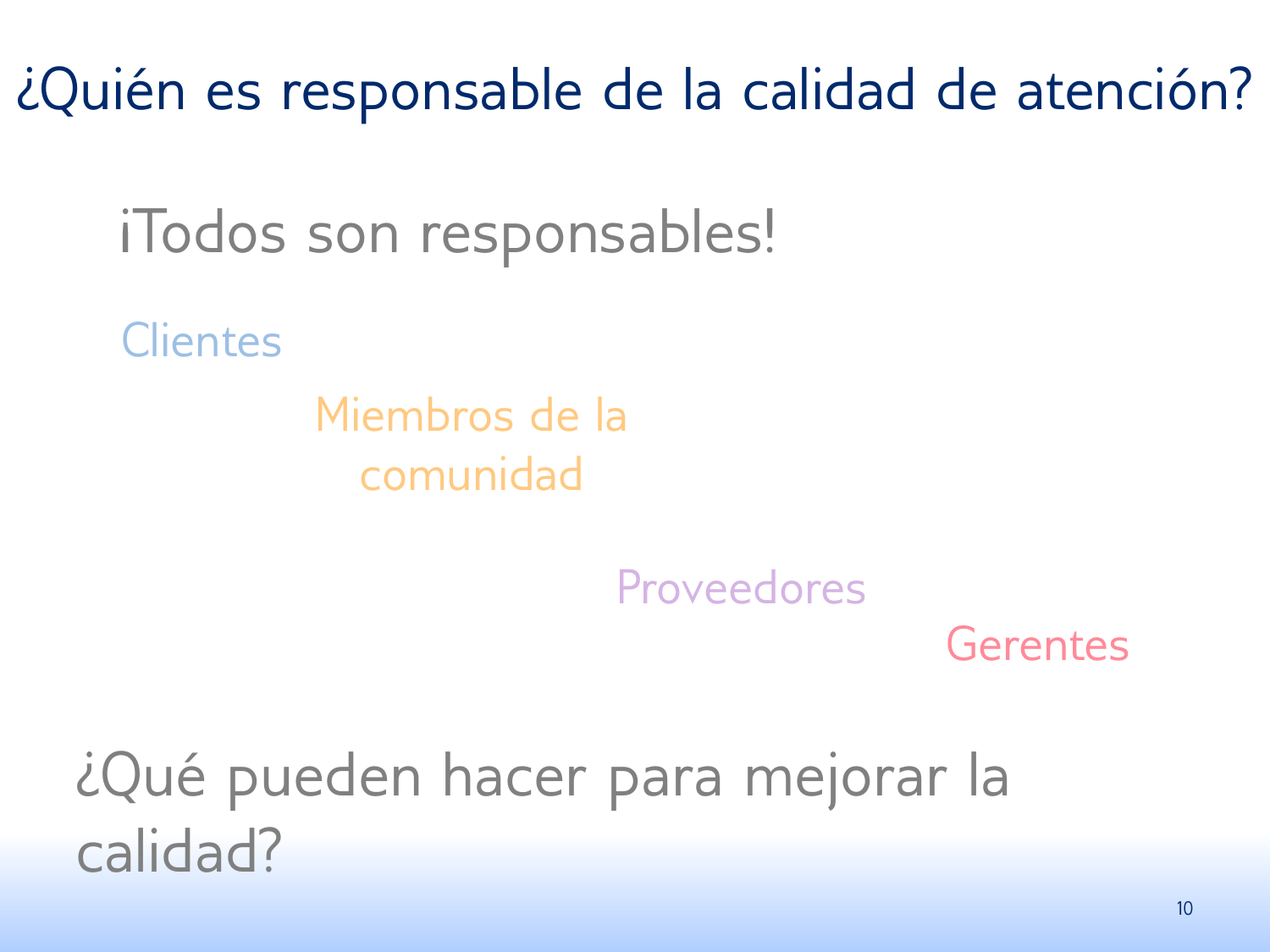

# ¿Quién es responsable de la calidad de atención?
¡Todos son responsables!
Clientes
Miembros de la comunidad
Proveedores
Gerentes
¿Qué pueden hacer para mejorar la calidad?
10